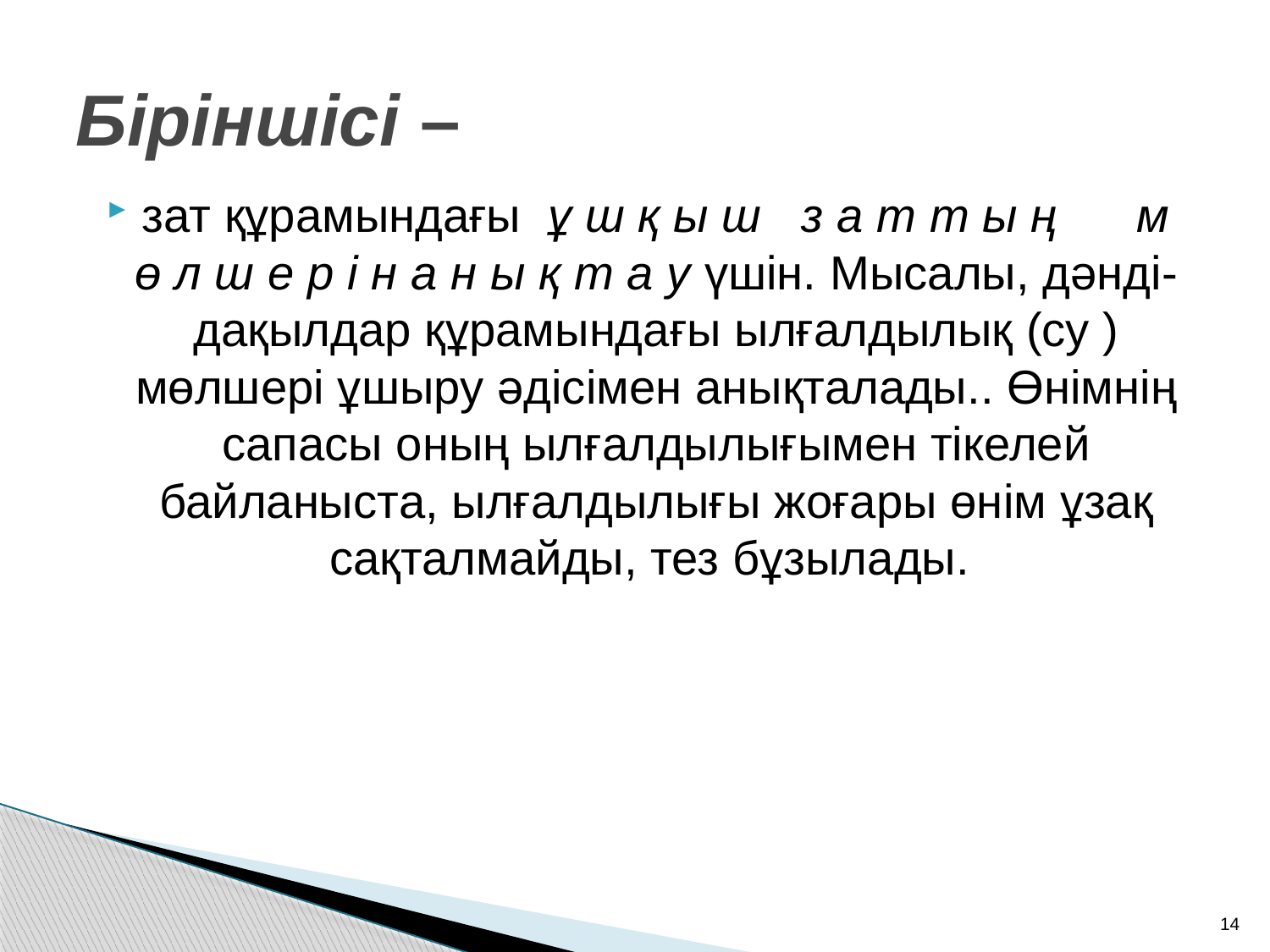

# Біріншісі –
зат құрамындағы  ұ ш қ ы ш   з а т т ы ң      м ө л ш е р і н а н ы қ т а у үшін. Мысалы, дәнді-дақылдар құрамындағы ылғалдылық (су ) мөлшері ұшыру әдісімен анықталады.. Өнімнің сапасы оның ылғалдылығымен тікелей байланыста, ылғалдылығы жоғары өнім ұзақ сақталмайды, тез бұзылады.
14